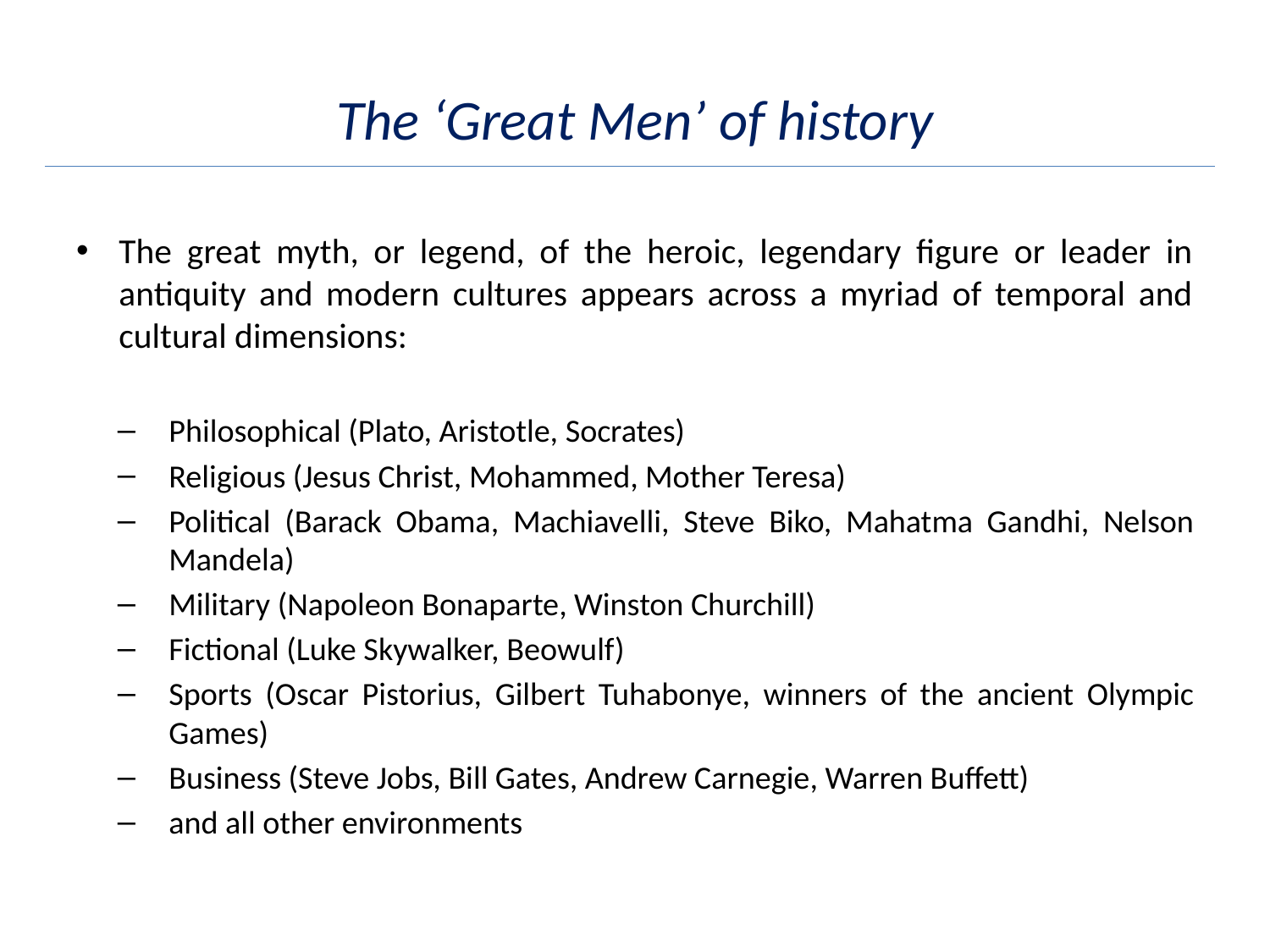

# The ‘Great Men’ of history
The great myth, or legend, of the heroic, legendary figure or leader in antiquity and modern cultures appears across a myriad of temporal and cultural dimensions:

Philosophical (Plato, Aristotle, Socrates)
Religious (Jesus Christ, Mohammed, Mother Teresa)
Political (Barack Obama, Machiavelli, Steve Biko, Mahatma Gandhi, Nelson Mandela)
Military (Napoleon Bonaparte, Winston Churchill)
Fictional (Luke Skywalker, Beowulf)
Sports (Oscar Pistorius, Gilbert Tuhabonye, winners of the ancient Olympic Games)
Business (Steve Jobs, Bill Gates, Andrew Carnegie, Warren Buffett)
and all other environments